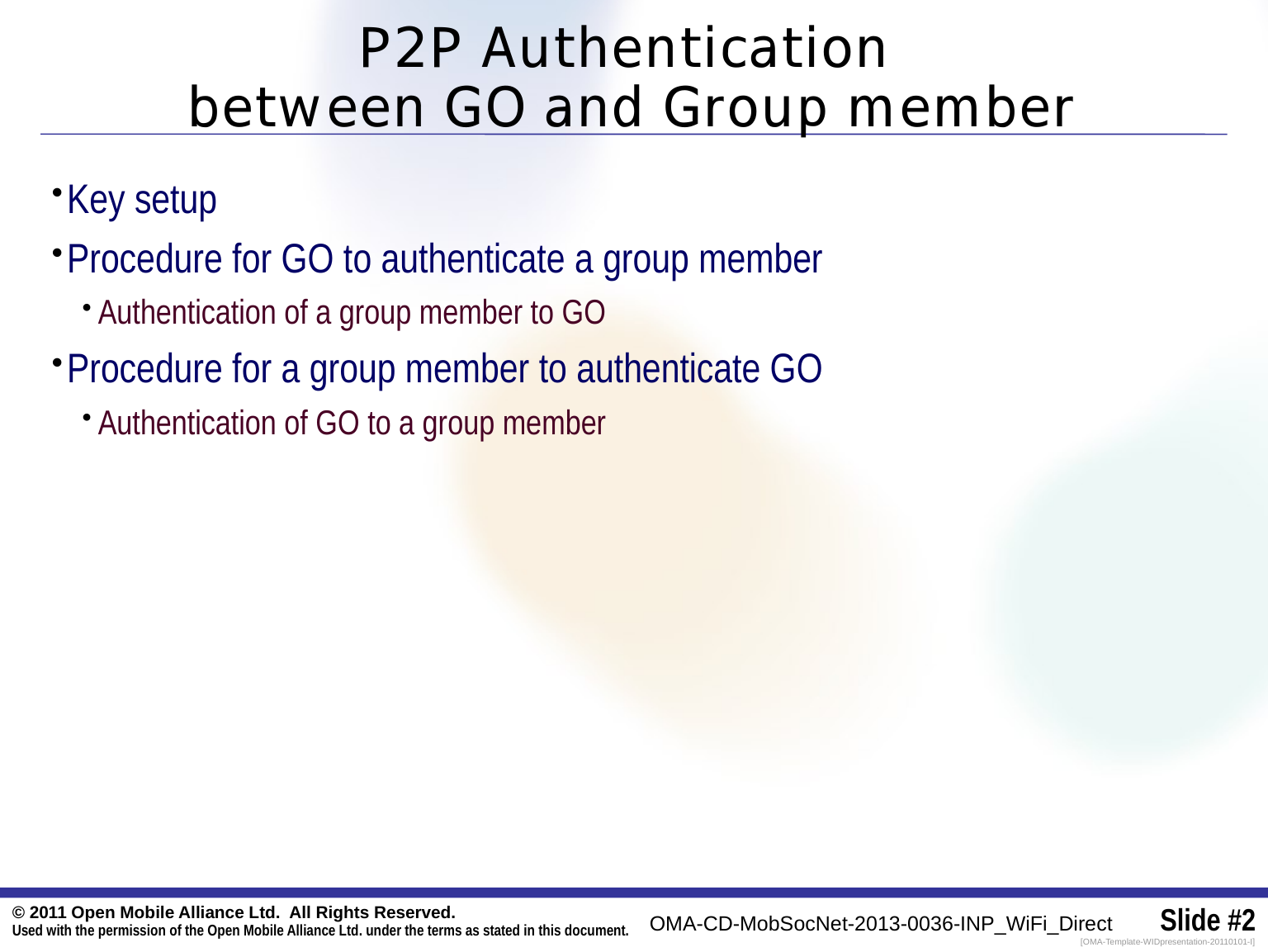

# P2P Authentication between GO and Group member
Key setup
Procedure for GO to authenticate a group member
Authentication of a group member to GO
Procedure for a group member to authenticate GO
Authentication of GO to a group member